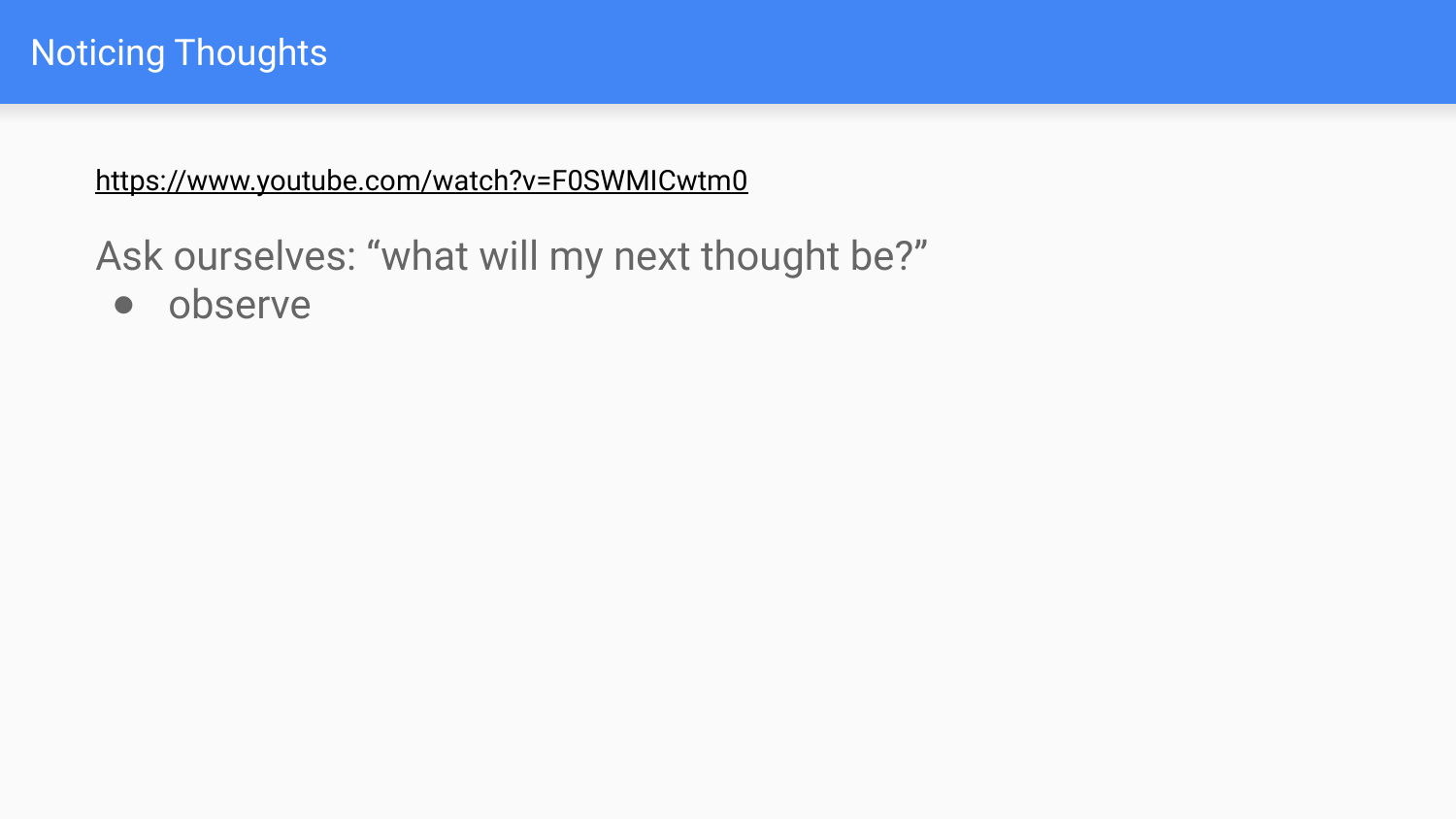

# Noticing Thoughts
https://www.youtube.com/watch?v=F0SWMICwtm0

Ask ourselves: “what will my next thought be?”
observe